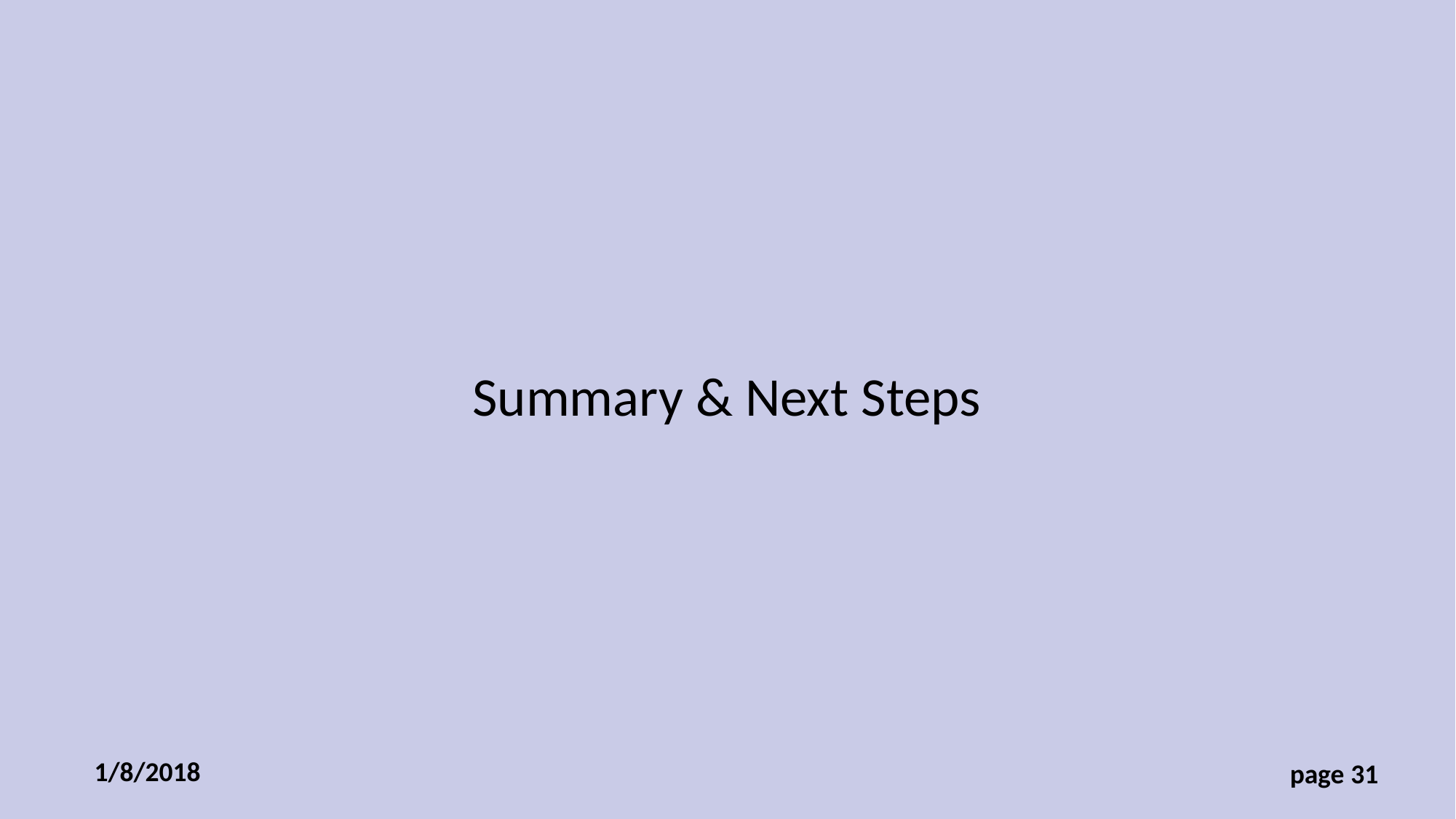

# Summary & Next Steps
1/8/2018
 page 31